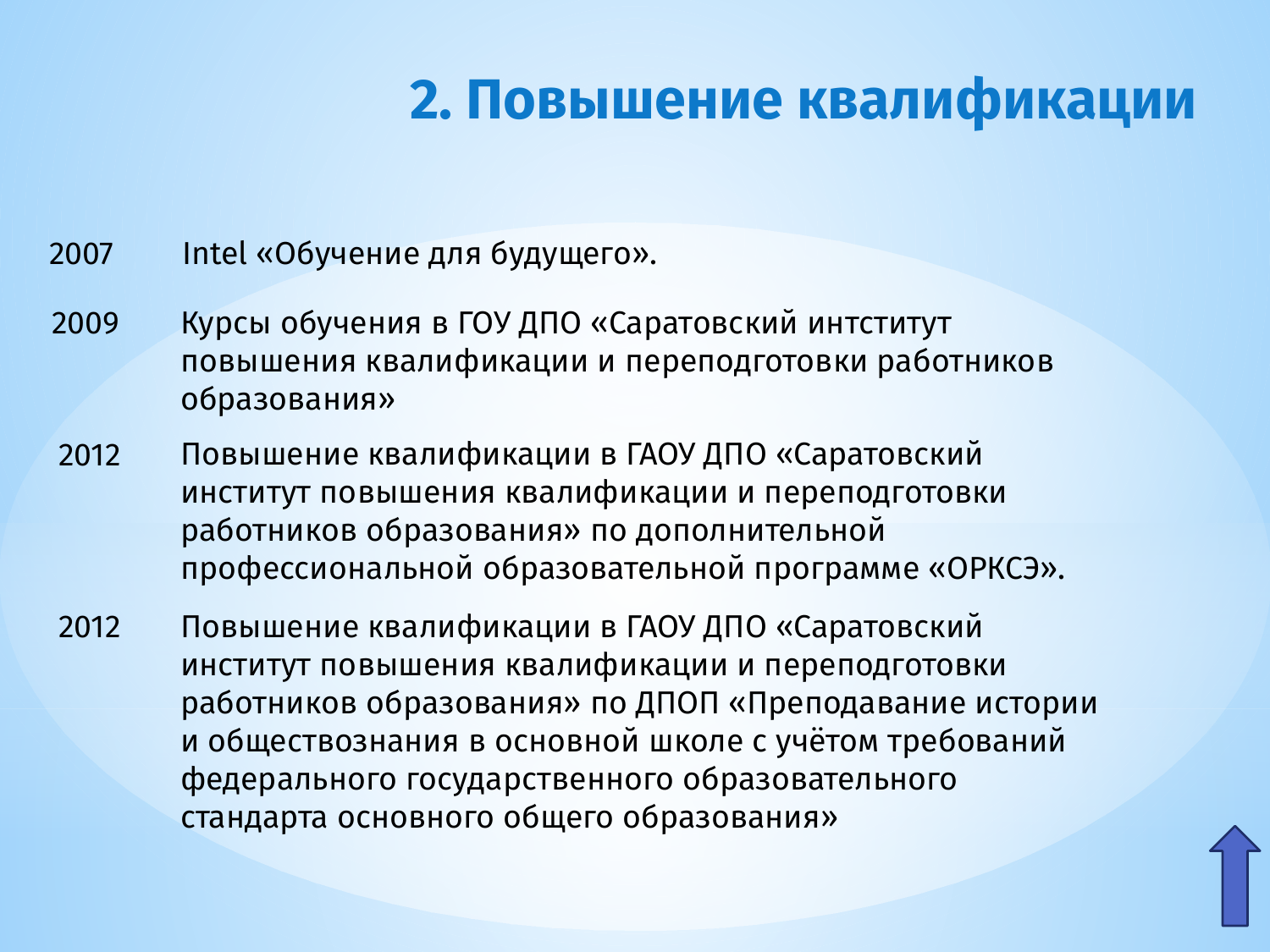

# 2. Повышение квалификации
2007
Intel «Обучение для будущего».
2009
Курсы обучения в ГОУ ДПО «Саратовский интститут повышения квалификации и переподготовки работников образования»
Повышение квалификации в ГАОУ ДПО «Саратовский институт повышения квалификации и переподготовки работников образования» по дополнительной профессиональной образовательной программе «ОРКСЭ».
2012
2012
Повышение квалификации в ГАОУ ДПО «Саратовский институт повышения квалификации и переподготовки работников образования» по ДПОП «Преподавание истории и обществознания в основной школе с учётом требований федерального государственного образовательного стандарта основного общего образования»
| 2006 - 2007 | Удостоверение о повышении квалификации ГОУ ДПО «Саратовский институт повышения квалификации и переподготовки работников образования» 27.06.06 – 07.07.2006 г Свидетельство дополнительной профессиональной подготовки по программе Intel «Обучение для будущего» СТ № 06 -11400 9 ноября 2006 года |
| --- | --- |
| 2009 |  |
| 2008-2009 |  |
| 2009-2010 | Свидетельство дополнительной профессиональной подготовки по программе Intel «Проектная деятельность в информационной образовательной среде» СТ № 10 – 0248 30 ноября 2010 года |